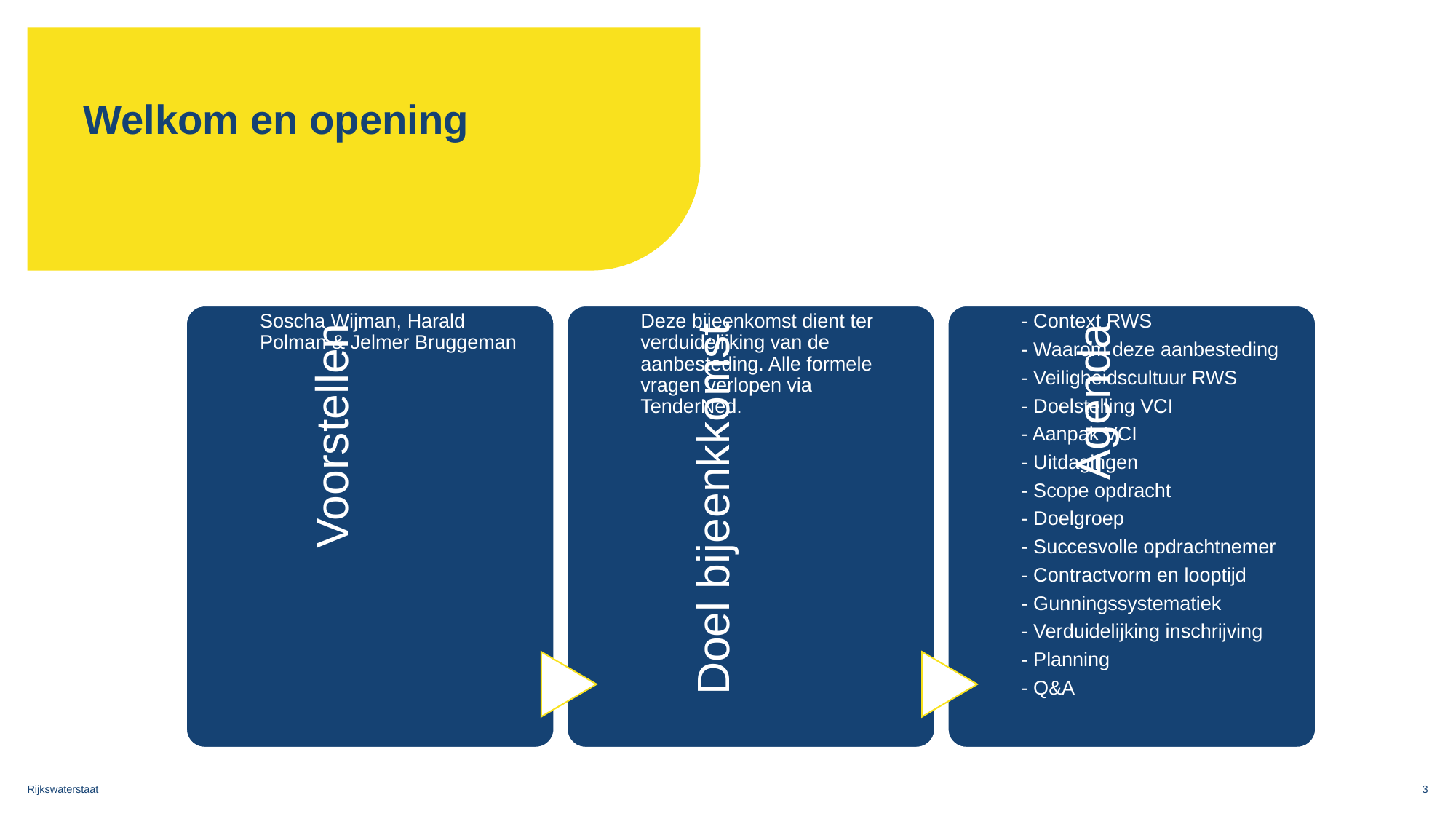

# Welkom en opening
Voorstellen
Soscha Wijman, Harald Polman & Jelmer Bruggeman
Doel bijeenkkomst
Deze bijeenkomst dient ter verduidelijking van de aanbesteding. Alle formele vragen verlopen via TenderNed.

Agenda
- Context RWS
- Waarom deze aanbesteding
- Veiligheidscultuur RWS
- Doelstelling VCI
- Aanpak VCI
- Uitdagingen
- Scope opdracht
- Doelgroep
- Succesvolle opdrachtnemer
- Contractvorm en looptijd
- Gunningssystematiek
- Verduidelijking inschrijving
- Planning
- Q&A
3